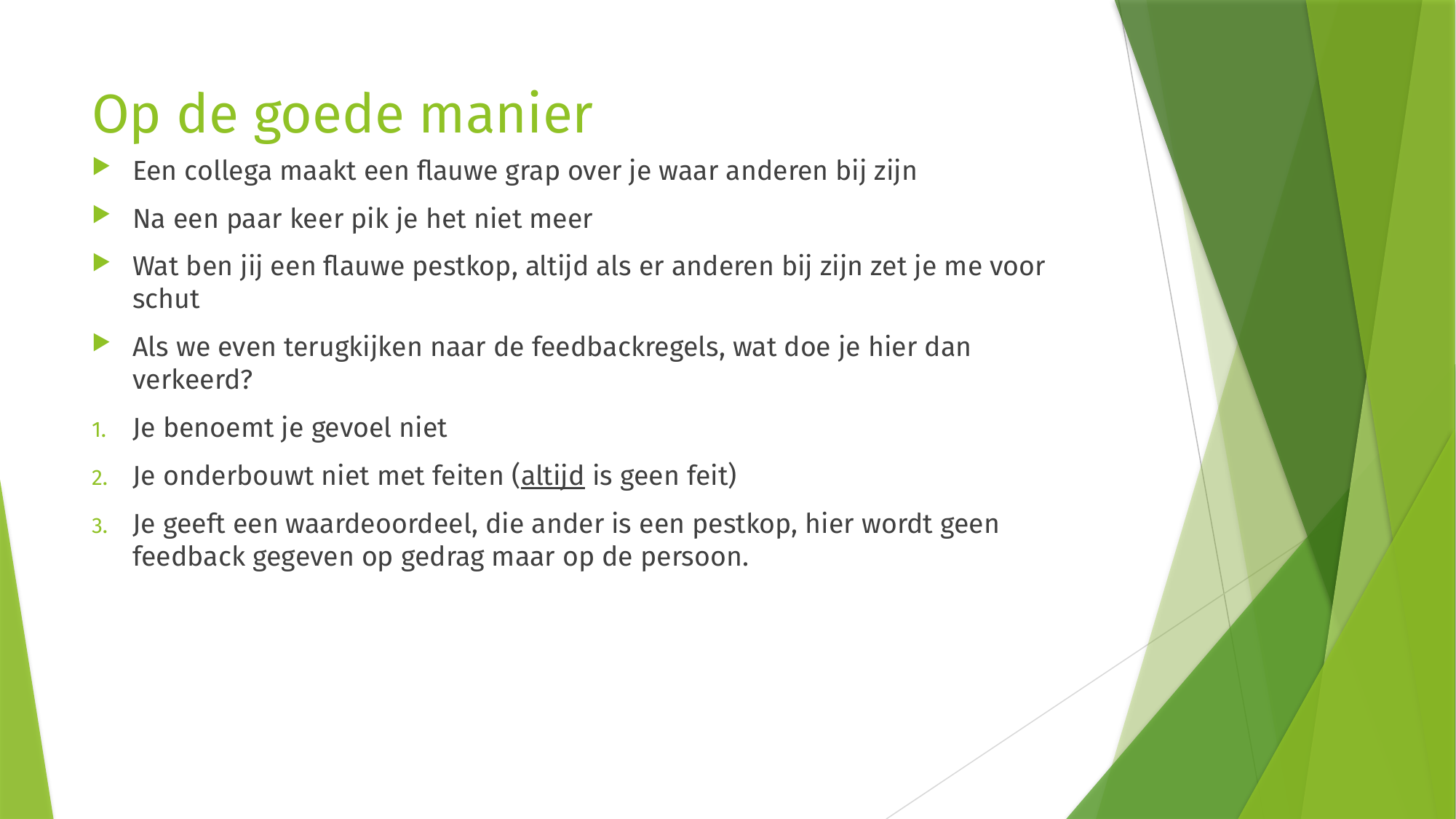

# Op de goede manier
Een collega maakt een flauwe grap over je waar anderen bij zijn
Na een paar keer pik je het niet meer
Wat ben jij een flauwe pestkop, altijd als er anderen bij zijn zet je me voor schut
Als we even terugkijken naar de feedbackregels, wat doe je hier dan verkeerd?
Je benoemt je gevoel niet
Je onderbouwt niet met feiten (altijd is geen feit)
Je geeft een waardeoordeel, die ander is een pestkop, hier wordt geen feedback gegeven op gedrag maar op de persoon.